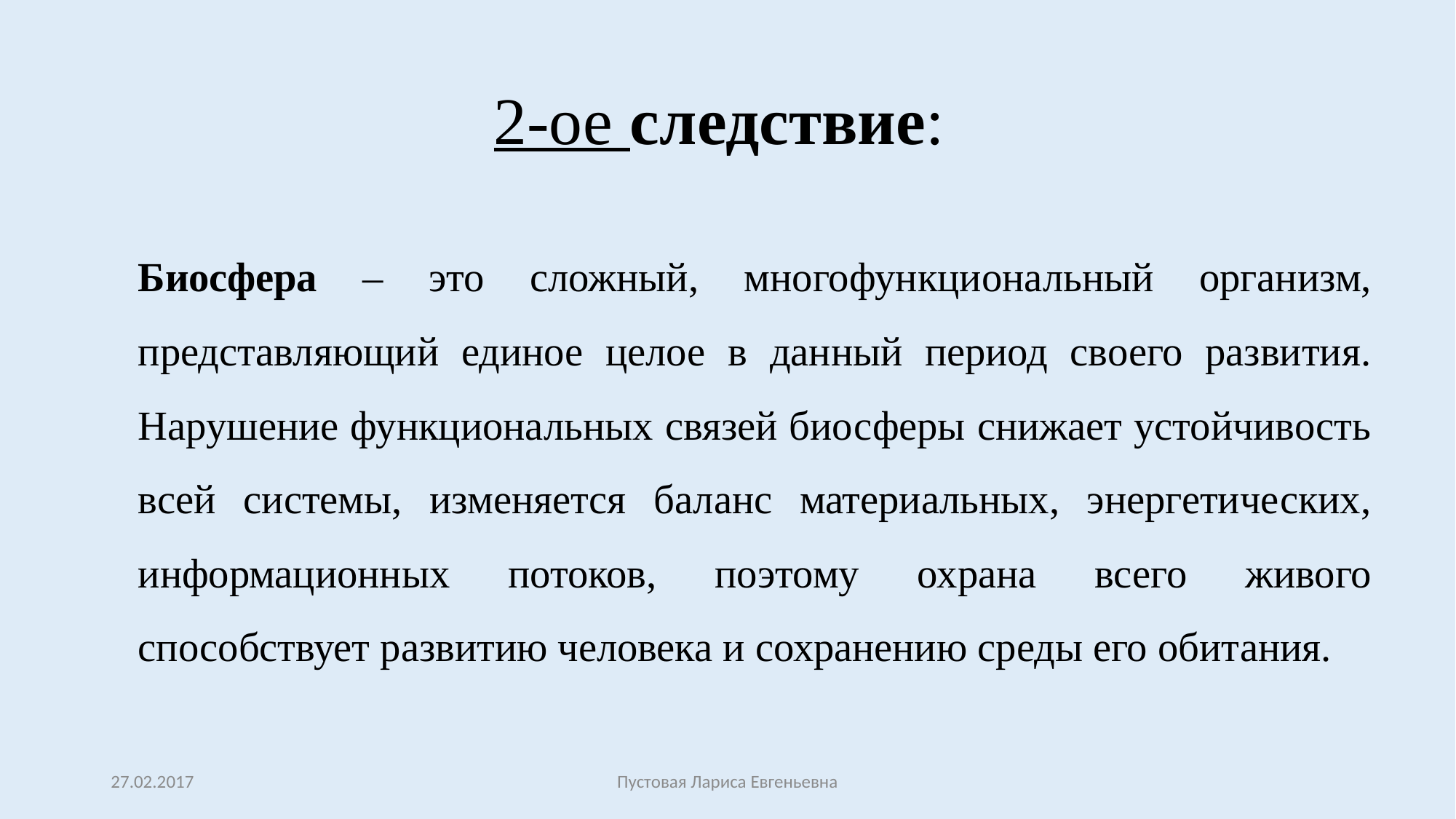

# 2-ое следствие:
Биосфера – это сложный, многофункциональный организм, представляющий единое целое в данный период своего развития. Нарушение функциональных связей биосферы снижает устойчивость всей системы, изменяется баланс материальных, энергетических, информационных потоков, поэтому охрана всего живого способствует развитию человека и сохранению среды его обитания.

27.02.2017
Пустовая Лариса Евгеньевна